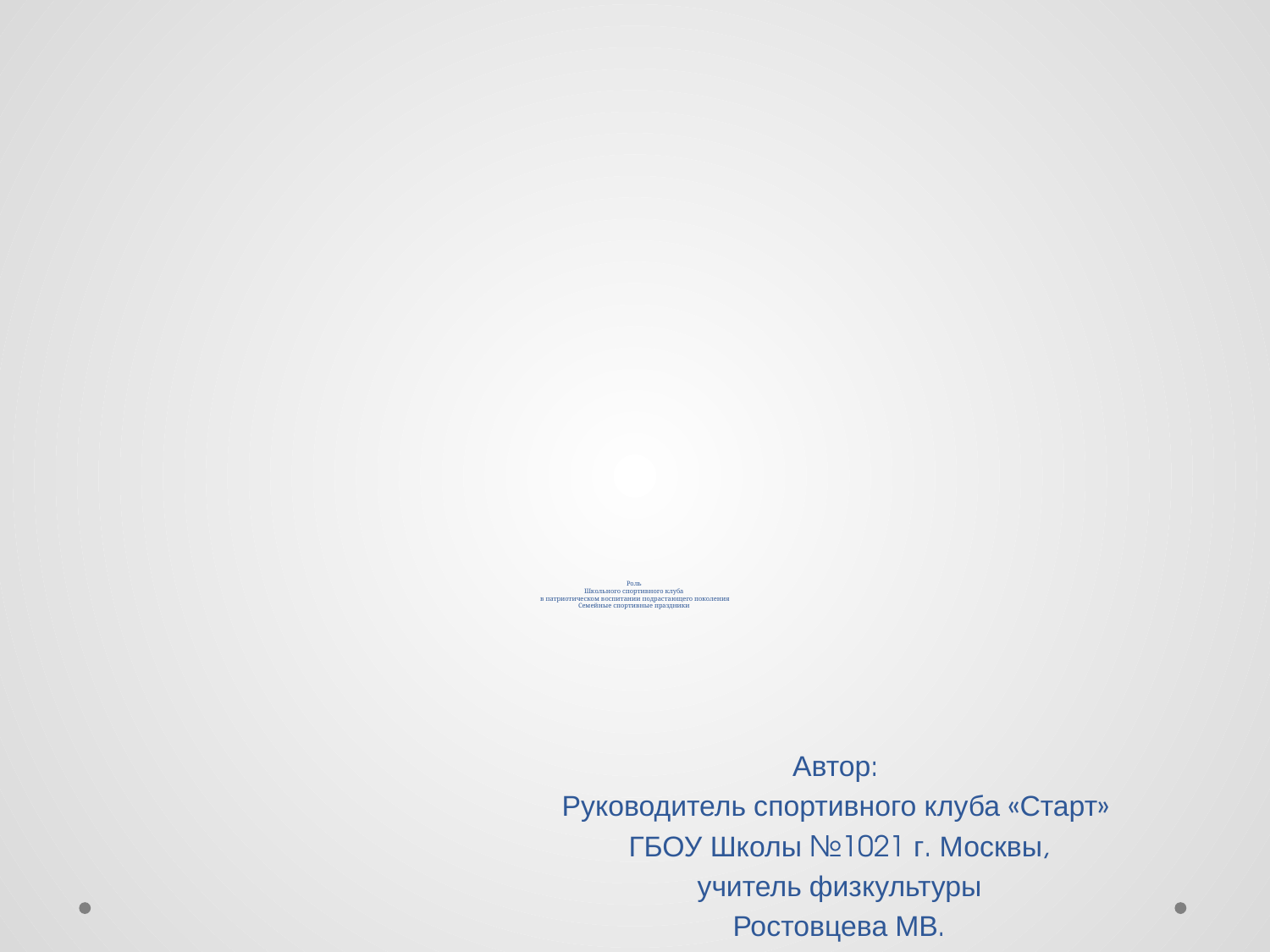

# Роль Школьного спортивного клуба в патриотическом воспитании подрастающего поколения Семейные спортивные праздники

Автор:
Руководитель спортивного клуба «Старт»
ГБОУ Школы №1021 г. Москвы,
 учитель физкультуры
Ростовцева МВ.